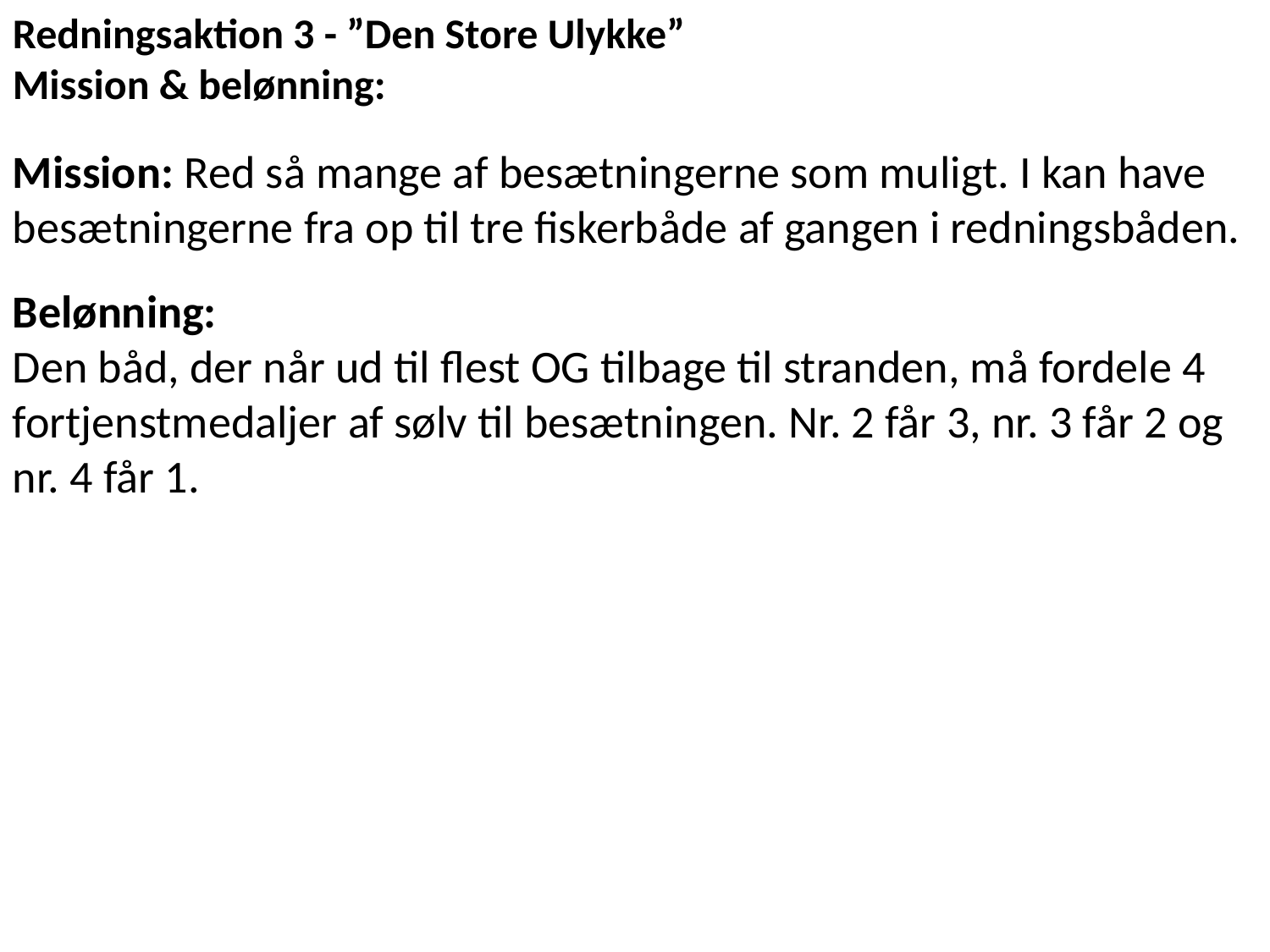

Redningsaktion 3 - ”Den Store Ulykke”
Mission & belønning:
Mission: Red så mange af besætningerne som muligt. I kan have besætningerne fra op til tre fiskerbåde af gangen i redningsbåden.
Belønning:
Den båd, der når ud til flest OG tilbage til stranden, må fordele 4 fortjenstmedaljer af sølv til besætningen. Nr. 2 får 3, nr. 3 får 2 og nr. 4 får 1.